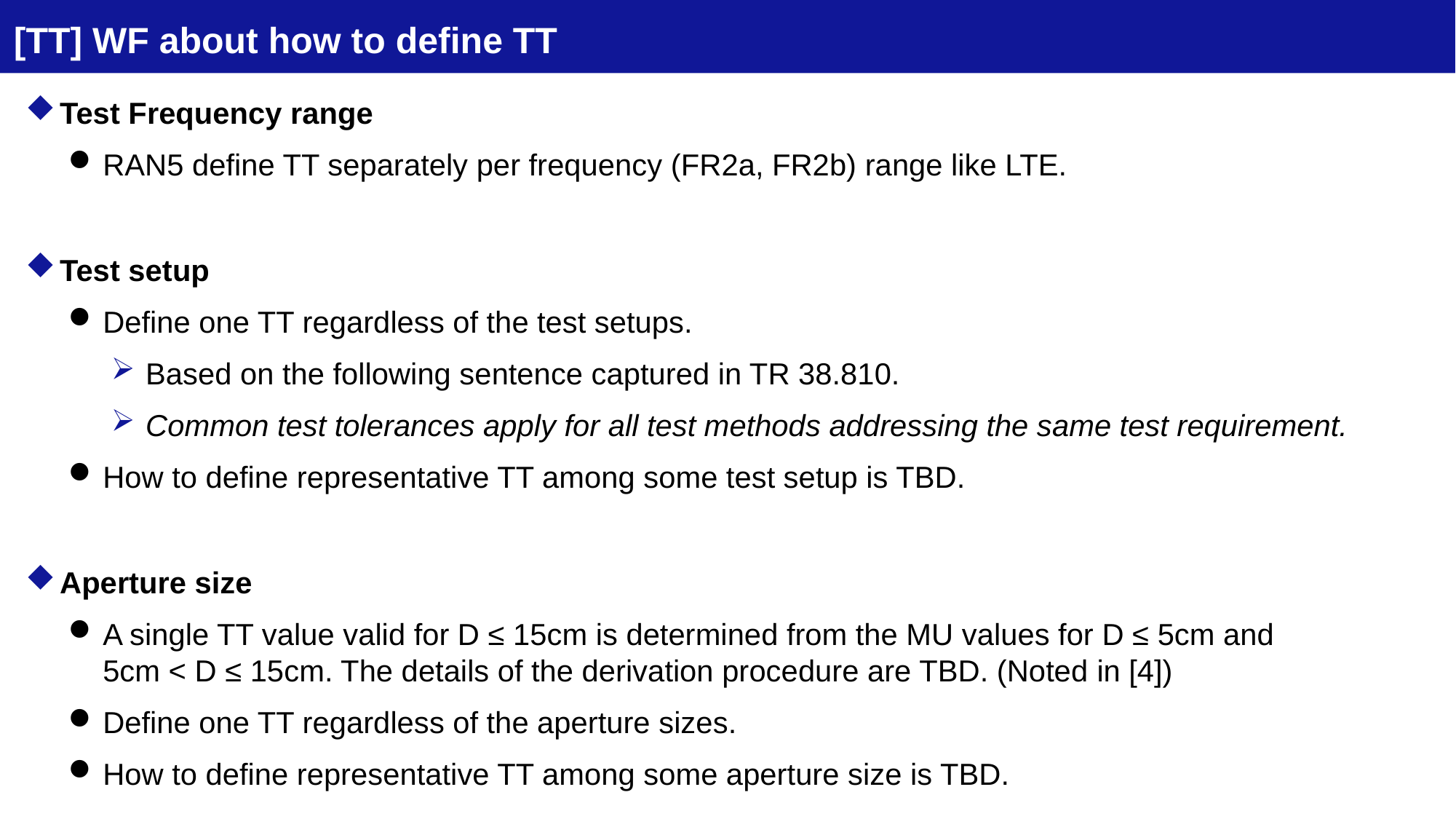

# [TT] WF about how to define TT
Test Frequency range
RAN5 define TT separately per frequency (FR2a, FR2b) range like LTE.

Test setup
Define one TT regardless of the test setups.
Based on the following sentence captured in TR 38.810.
Common test tolerances apply for all test methods addressing the same test requirement.
How to define representative TT among some test setup is TBD.

Aperture size
A single TT value valid for D ≤ 15cm is determined from the MU values for D ≤ 5cm and
5cm < D ≤ 15cm. The details of the derivation procedure are TBD. (Noted in [4])
Define one TT regardless of the aperture sizes.
How to define representative TT among some aperture size is TBD.